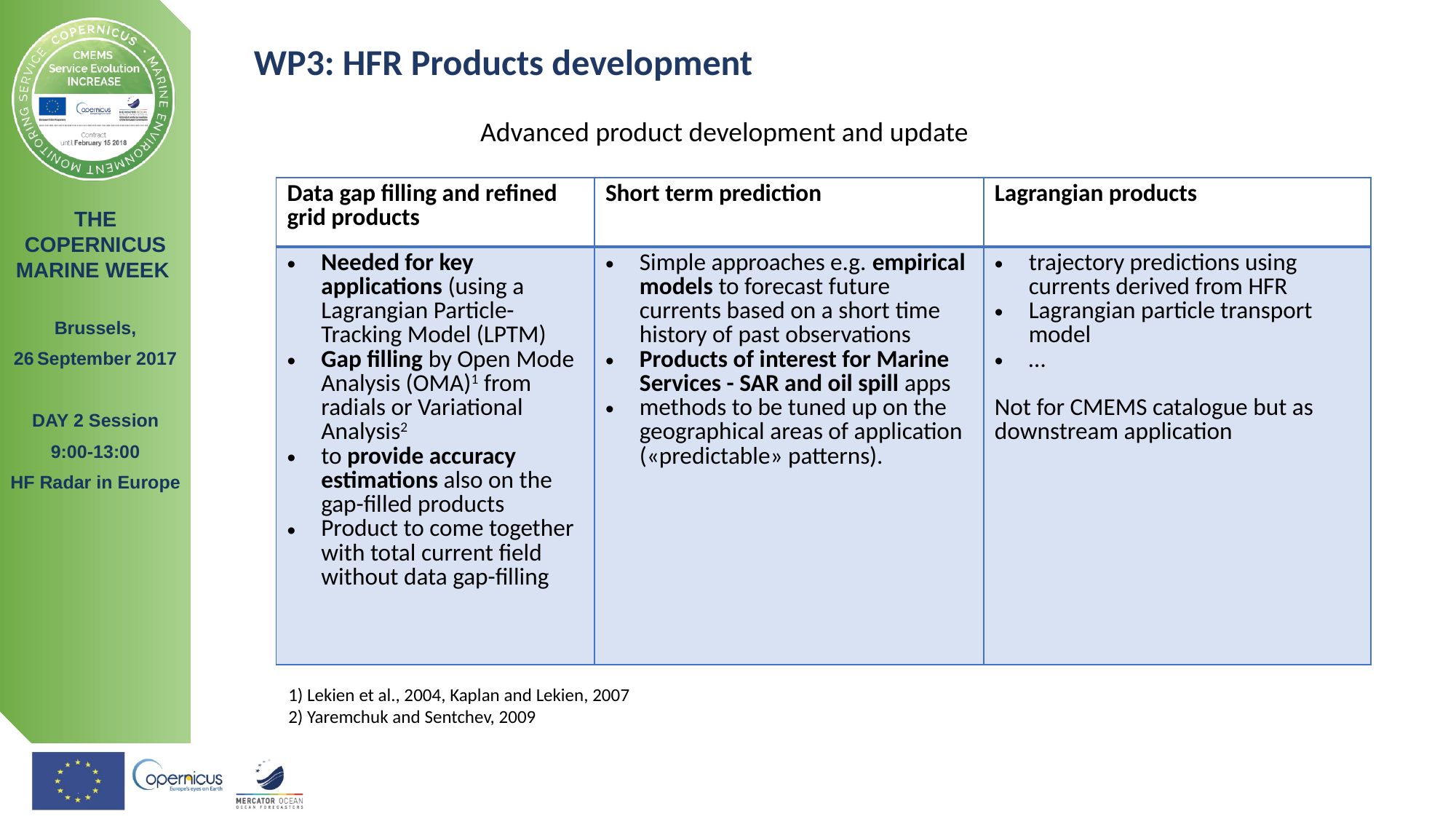

WP3: HFR Products development
Advanced product development and update
| Data gap filling and refined grid products | Short term prediction | Lagrangian products |
| --- | --- | --- |
| Needed for key applications (using a Lagrangian Particle-Tracking Model (LPTM) Gap filling by Open Mode Analysis (OMA)1 from radials or Variational Analysis2 to provide accuracy estimations also on the gap-filled products Product to come together with total current field without data gap-filling | Simple approaches e.g. empirical models to forecast future currents based on a short time history of past observations Products of interest for Marine Services - SAR and oil spill apps methods to be tuned up on the geographical areas of application («predictable» patterns). | trajectory predictions using currents derived from HFR Lagrangian particle transport model … Not for CMEMS catalogue but as downstream application |
1) Lekien et al., 2004, Kaplan and Lekien, 2007
2) Yaremchuk and Sentchev, 2009